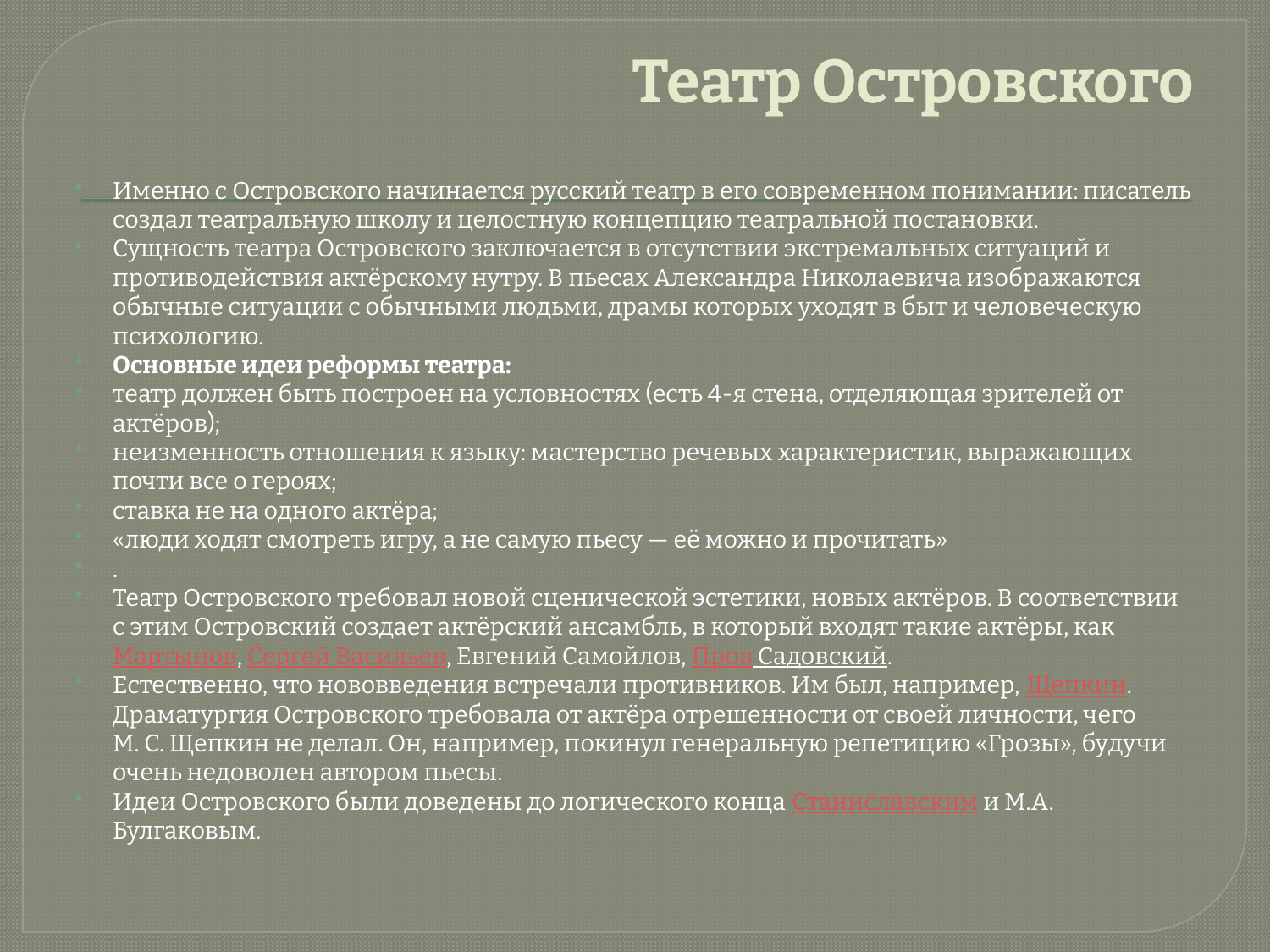

# Театр Островского
Именно с Островского начинается русский театр в его современном понимании: писатель создал театральную школу и целостную концепцию театральной постановки.
Сущность театра Островского заключается в отсутствии экстремальных ситуаций и противодействия актёрскому нутру. В пьесах Александра Николаевича изображаются обычные ситуации с обычными людьми, драмы которых уходят в быт и человеческую психологию.
Основные идеи реформы театра:
театр должен быть построен на условностях (есть 4-я стена, отделяющая зрителей от актёров);
неизменность отношения к языку: мастерство речевых характеристик, выражающих почти все о героях;
ставка не на одного актёра;
«люди ходят смотреть игру, а не самую пьесу — её можно и прочитать»
.
Театр Островского требовал новой сценической эстетики, новых актёров. В соответствии с этим Островский создает актёрский ансамбль, в который входят такие актёры, как Мартынов, Сергей Васильев, Евгений Самойлов, Пров Садовский.
Естественно, что нововведения встречали противников. Им был, например, Щепкин. Драматургия Островского требовала от актёра отрешенности от своей личности, чего М. С. Щепкин не делал. Он, например, покинул генеральную репетицию «Грозы», будучи очень недоволен автором пьесы.
Идеи Островского были доведены до логического конца Станиславским и М.А. Булгаковым.